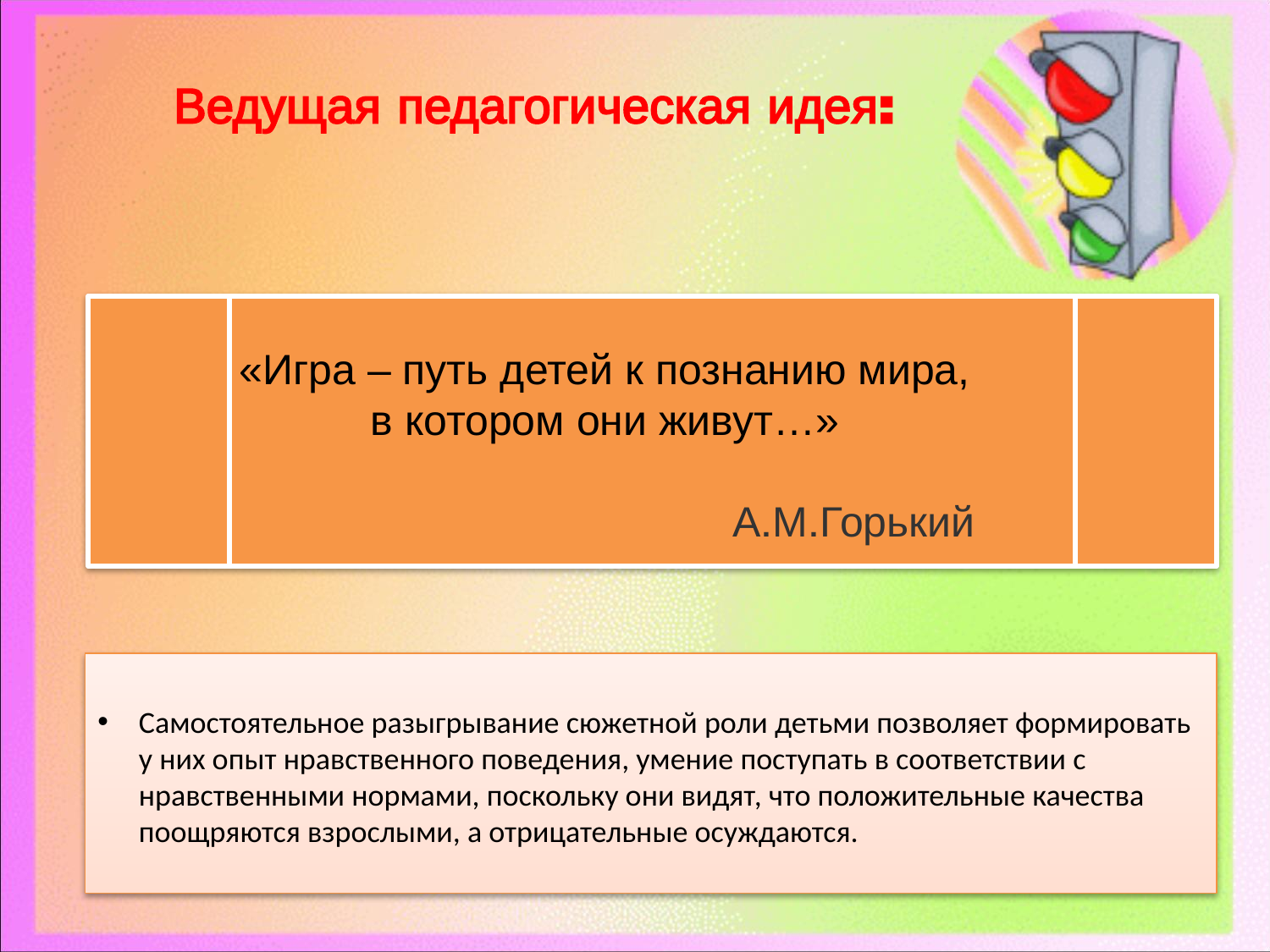

# Ведущая педагогическая идея:

«Игра – путь детей к познанию мира,
в котором они живут…»

                                          А.М.Горький

Самостоятельное разыгрывание сюжетной роли детьми позволяет формировать у них опыт нравственного поведения, умение поступать в соответствии с нравственными нормами, поскольку они видят, что положительные качества поощряются взрослыми, а отрицательные осуждаются.